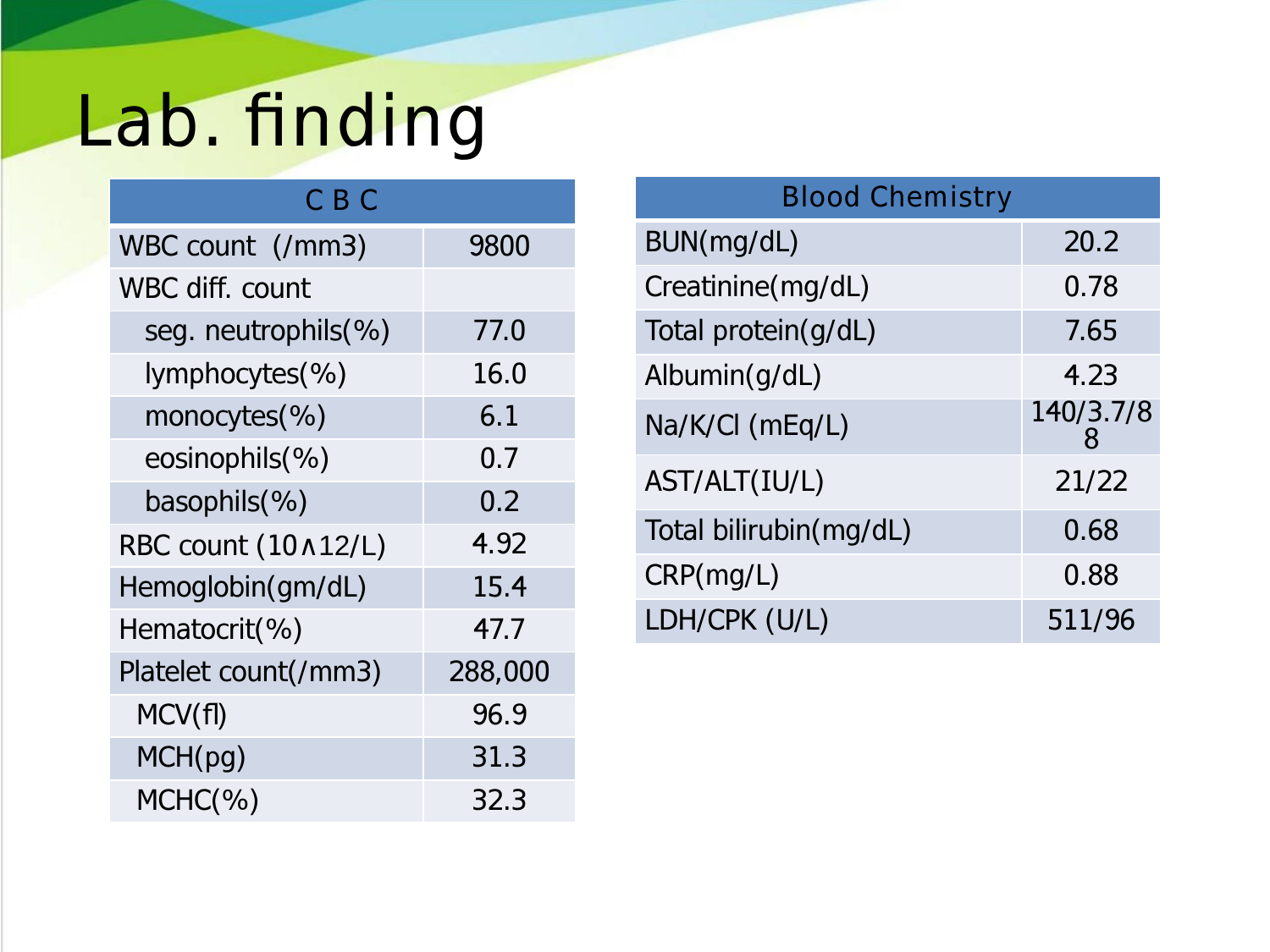

# Lab. finding
| Blood Chemistry |  |
| --- | --- |
| BUN(mg/dL) | 20.2 |
| Creatinine(mg/dL) | 0.78 |
| Total protein(g/dL) | 7.65 |
| Albumin(g/dL) | 4.23 |
| Na/K/Cl (mEq/L) | 140/3.7/88 |
| AST/ALT(IU/L) | 21/22 |
| Total bilirubin(mg/dL) | 0.68 |
| CRP(mg/L) | 0.88 |
| LDH/CPK (U/L) | 511/96 |
| C B C |  |
| --- | --- |
| WBC count (/mm3) | 9800 |
| WBC diff. count |  |
| seg. neutrophils(%) | 77.0 |
| lymphocytes(%) | 16.0 |
| monocytes(%) | 6.1 |
| eosinophils(%) | 0.7 |
| basophils(%) | 0.2 |
| RBC count (10∧12/L) | 4.92 |
| Hemoglobin(gm/dL) | 15.4 |
| Hematocrit(%) | 47.7 |
| Platelet count(/mm3) | 288,000 |
| MCV(fl) | 96.9 |
| MCH(pg) | 31.3 |
| MCHC(%) | 32.3 |